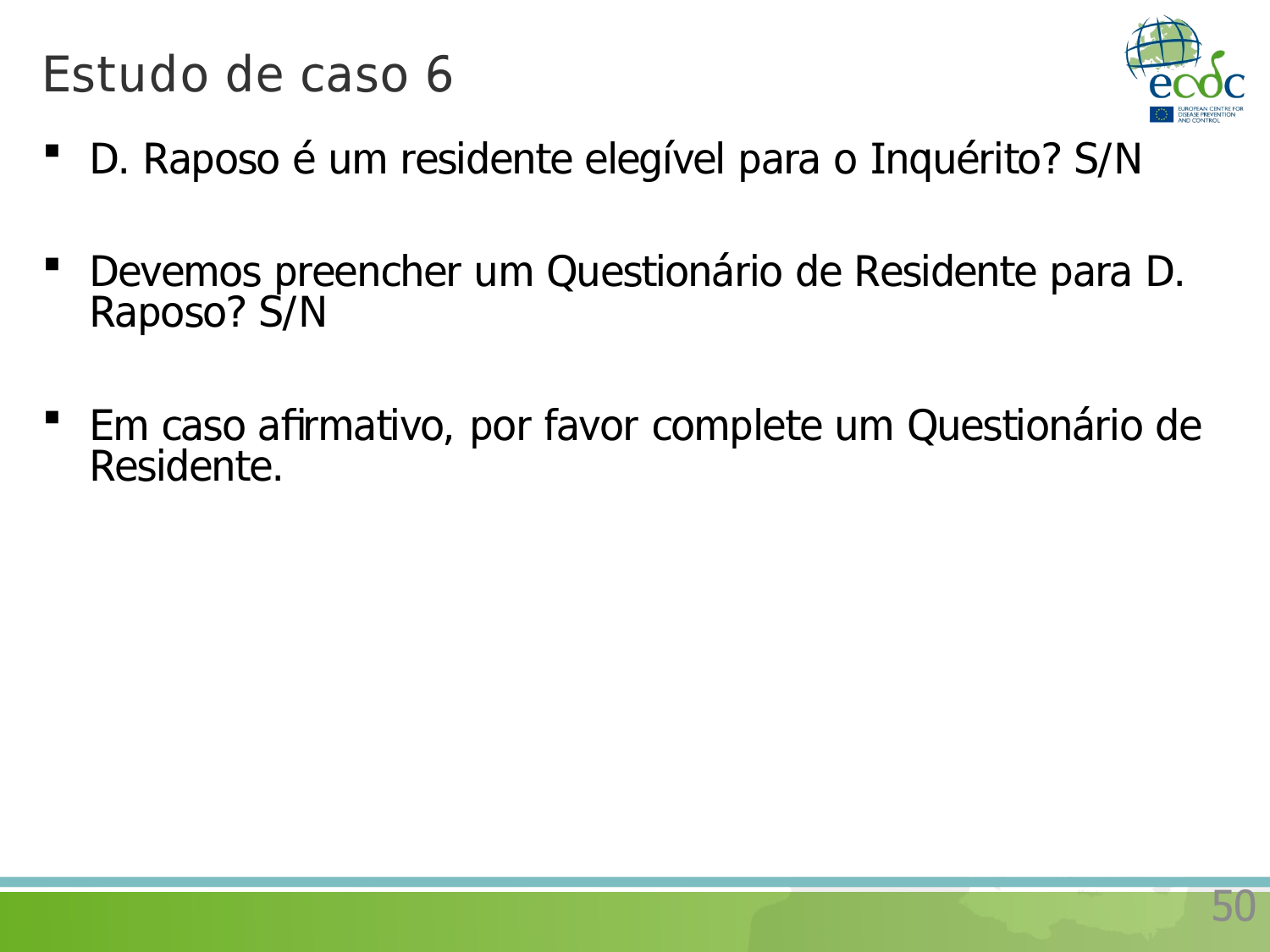

# Estudo de caso 6
D. Raposo é um residente elegível para o Inquérito? S/N

Devemos preencher um Questionário de Residente para D. Raposo? S/N

Em caso afirmativo, por favor complete um Questionário de Residente.

50